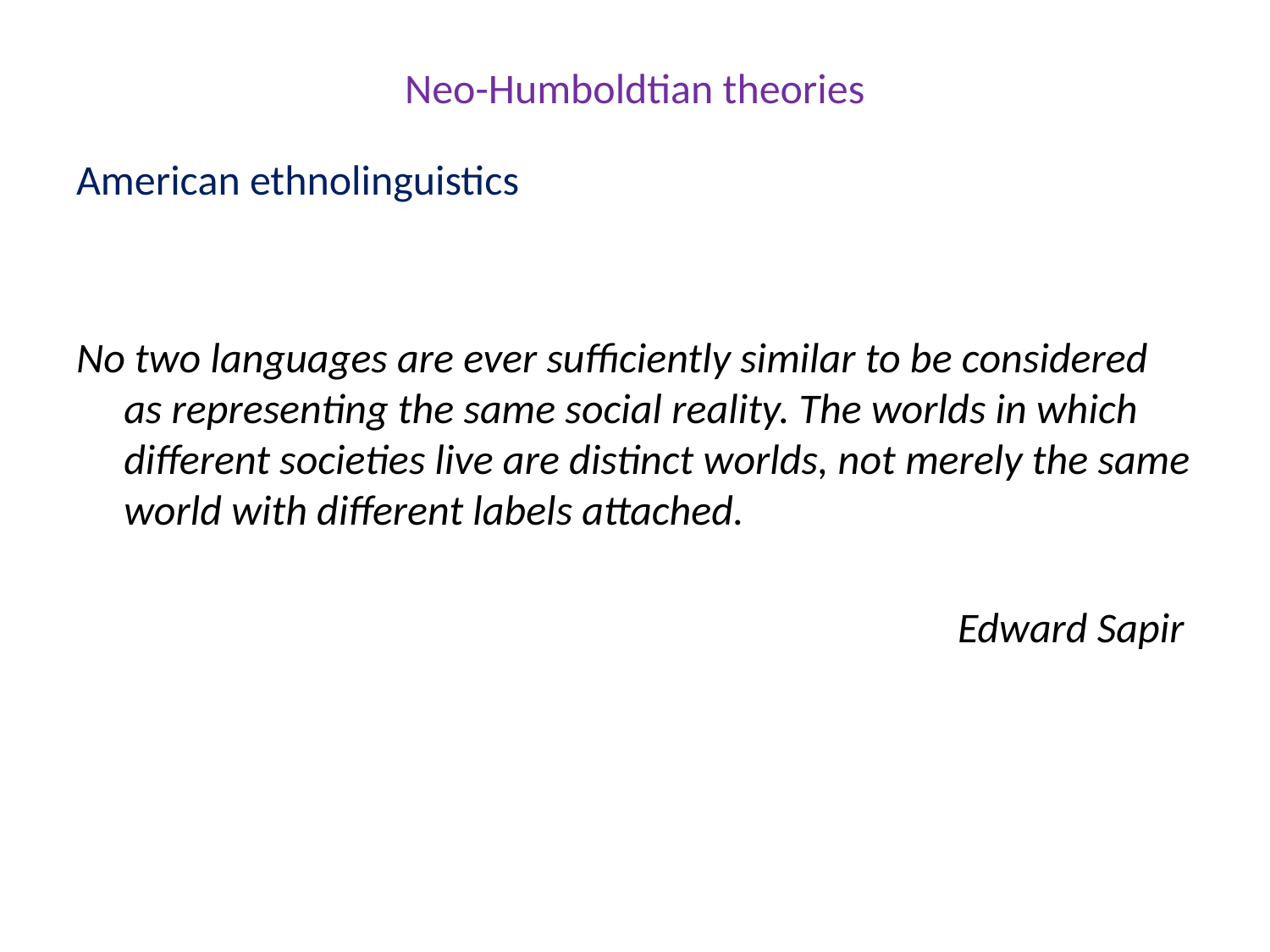

# Neo-Humboldtian theories
American ethnolinguistics

No two languages are ever sufficiently similar to be considered as representing the same social reality. The worlds in which different societies live are distinct worlds, not merely the same world with different labels attached.

Edward Sapir